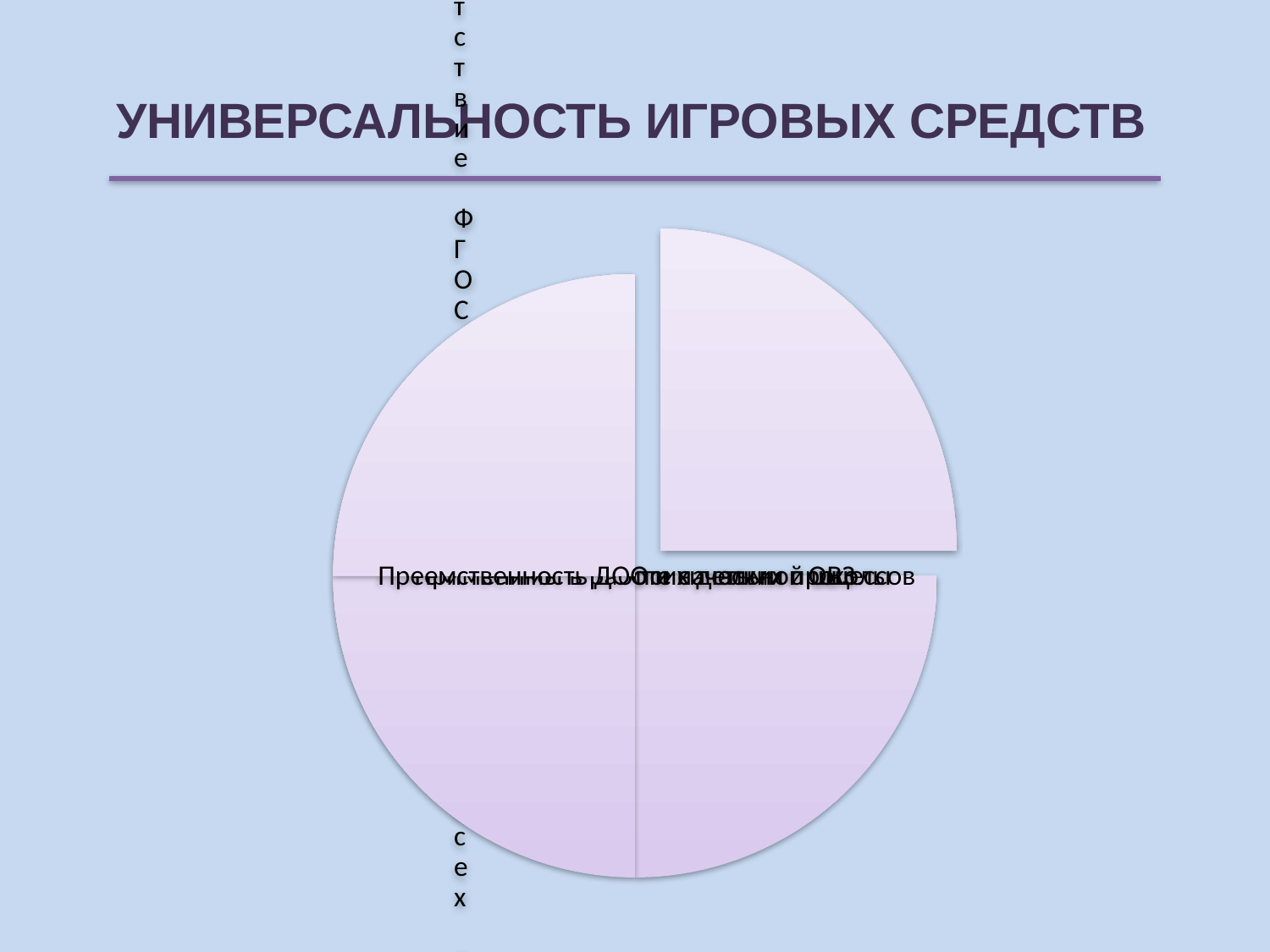

# УНИВЕРСАЛЬНОСТЬ ИГРОВЫХ СРЕДСТВ
Соответствие ФГОС ДО
(интеграция всех образовательных областей)
Комплексное развитие психических процессов
Применимы в работе с детьми с ОВЗ
Преемственность ДОО и начальной школы